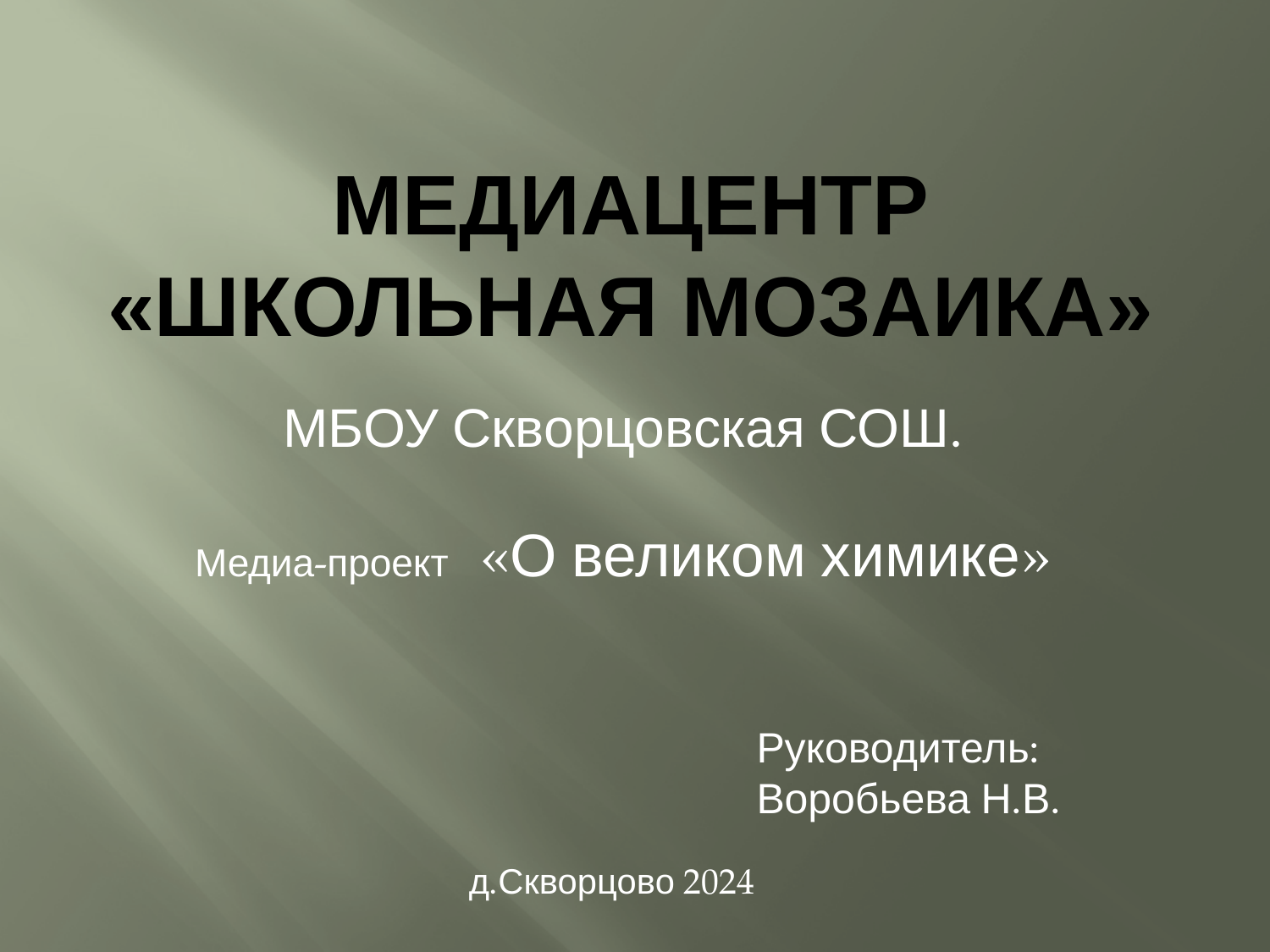

# Медиацентр «ШКОЛЬНАЯ МОЗАИКА»
МБОУ Скворцовская СОШ.

Медиа-проект   «О великом химике»

Руководитель: Воробьева Н.В.
д.Скворцово 2024